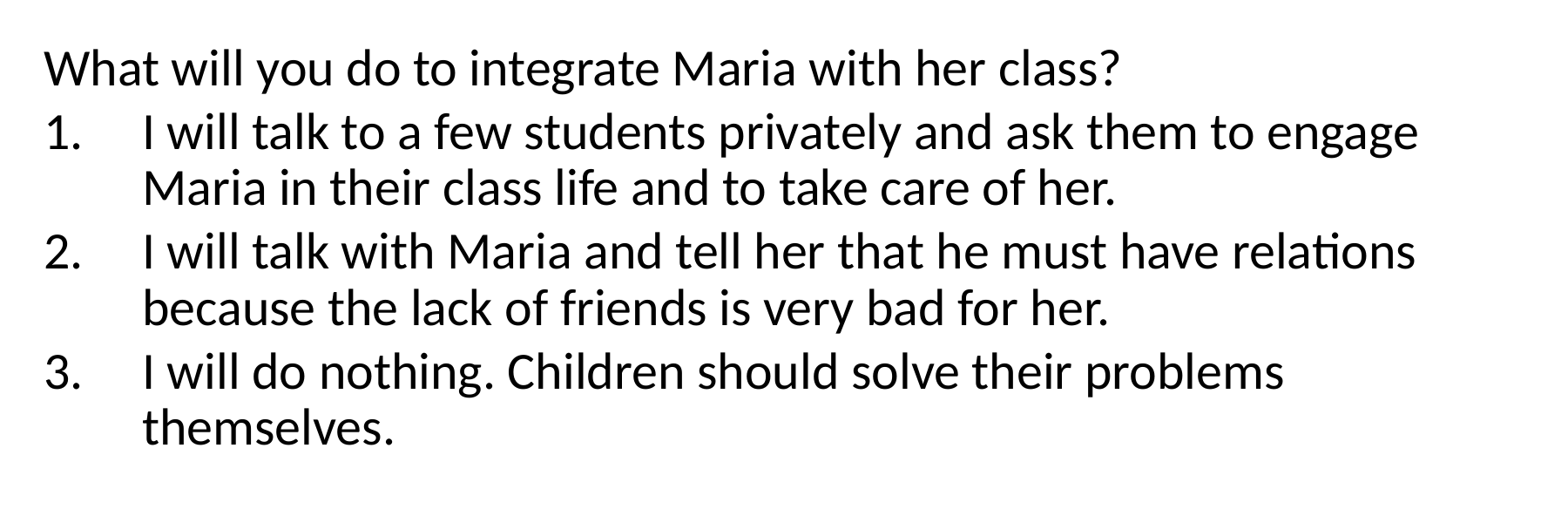

What will you do to integrate Maria with her class?
I will talk to a few students privately and ask them to engage Maria in their class life and to take care of her.
I will talk with Maria and tell her that he must have relations because the lack of friends is very bad for her.
I will do nothing. Children should solve their problems themselves.